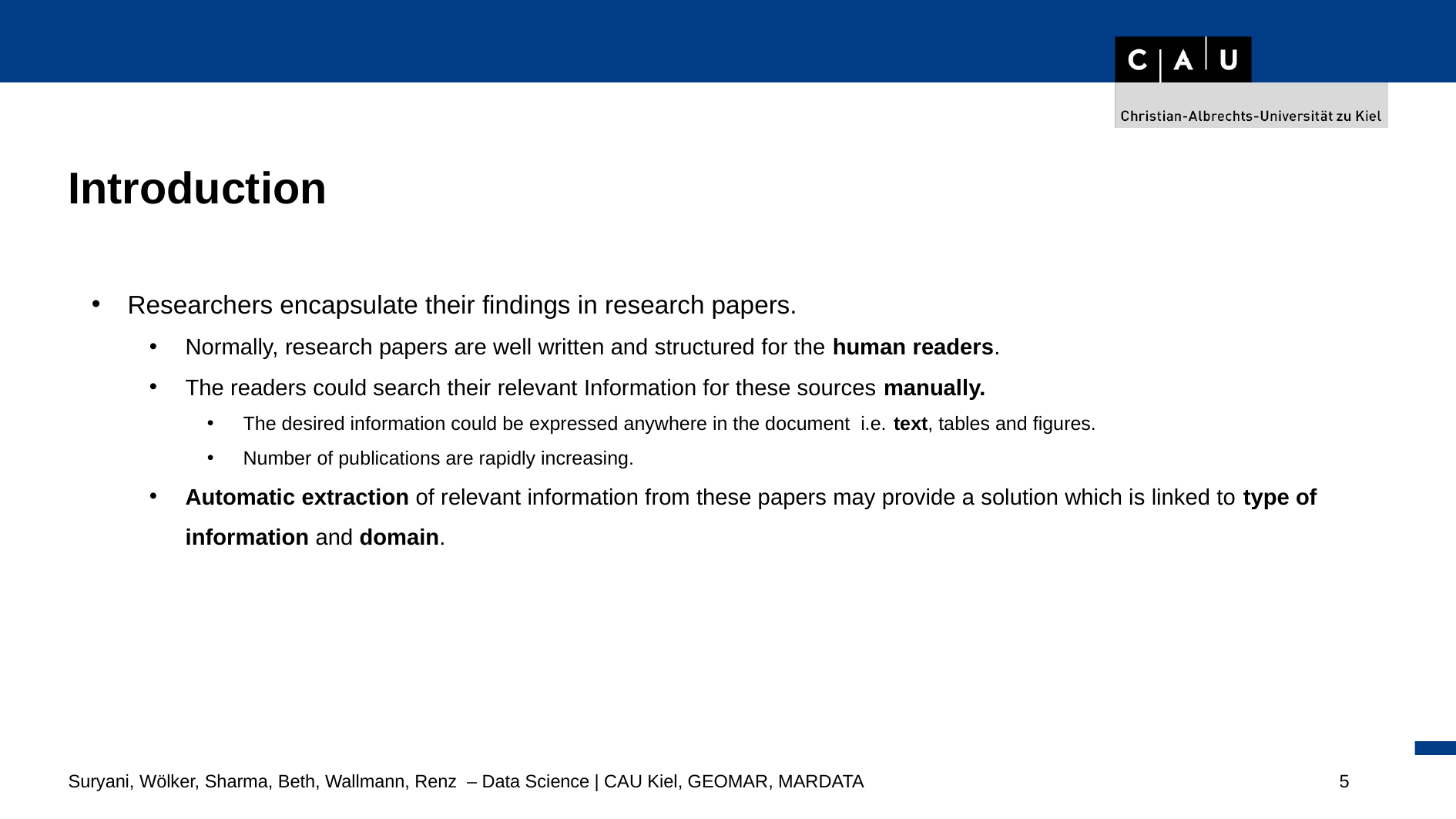

Introduction
Researchers encapsulate their findings in research papers.
Normally, research papers are well written and structured for the human readers.
The readers could search their relevant Information for these sources manually.
The desired information could be expressed anywhere in the document  i.e. text, tables and figures.
Number of publications are rapidly increasing.
Automatic extraction of relevant information from these papers may provide a solution which is linked to type of information and domain.
Suryani, Wölker, Sharma, Beth, Wallmann, Renz  – Data Science | CAU Kiel, GEOMAR, MARDATA					5